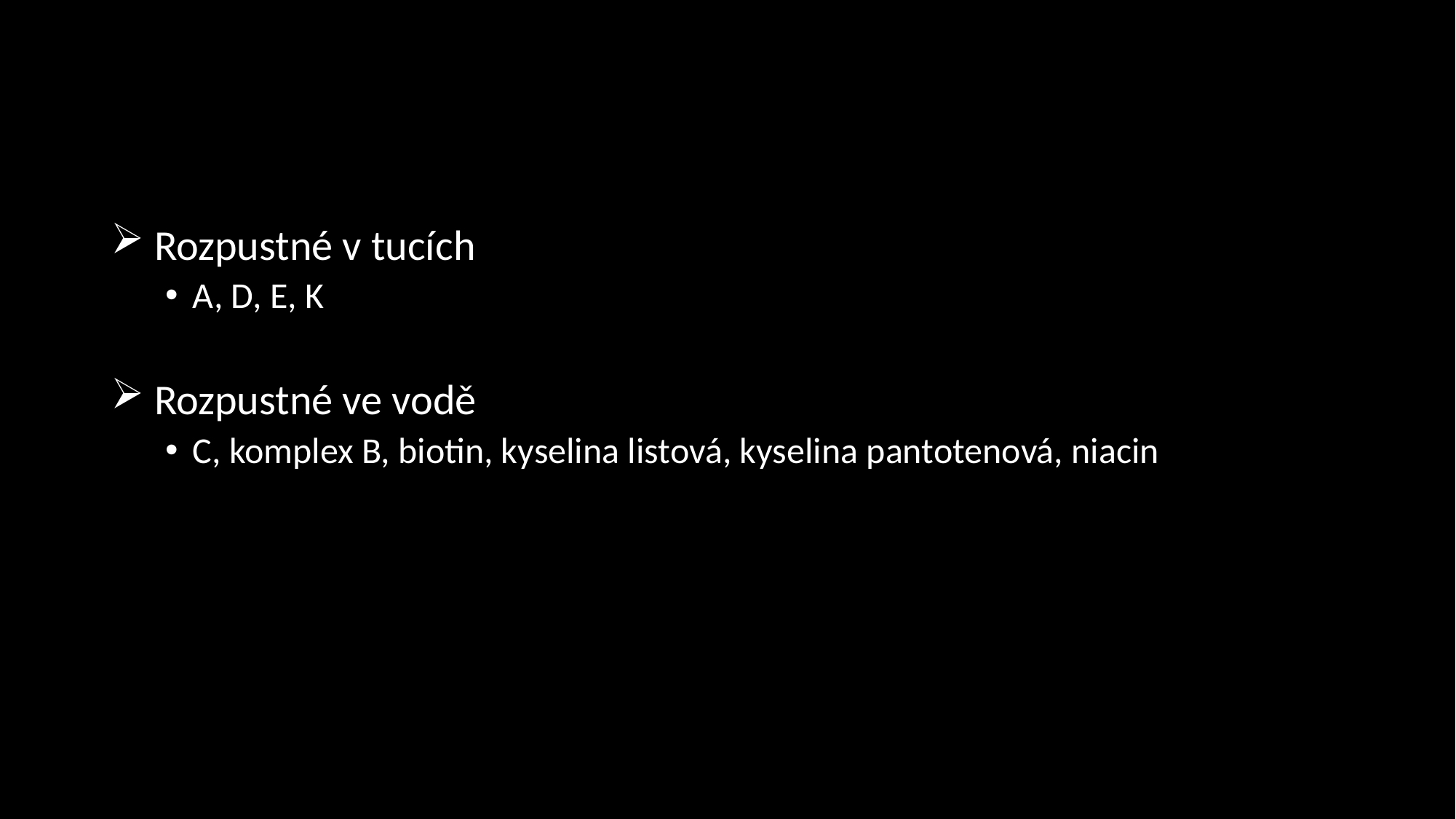

Rozpustné v tucích
A, D, E, K

 Rozpustné ve vodě
C, komplex B, biotin, kyselina listová, kyselina pantotenová, niacin